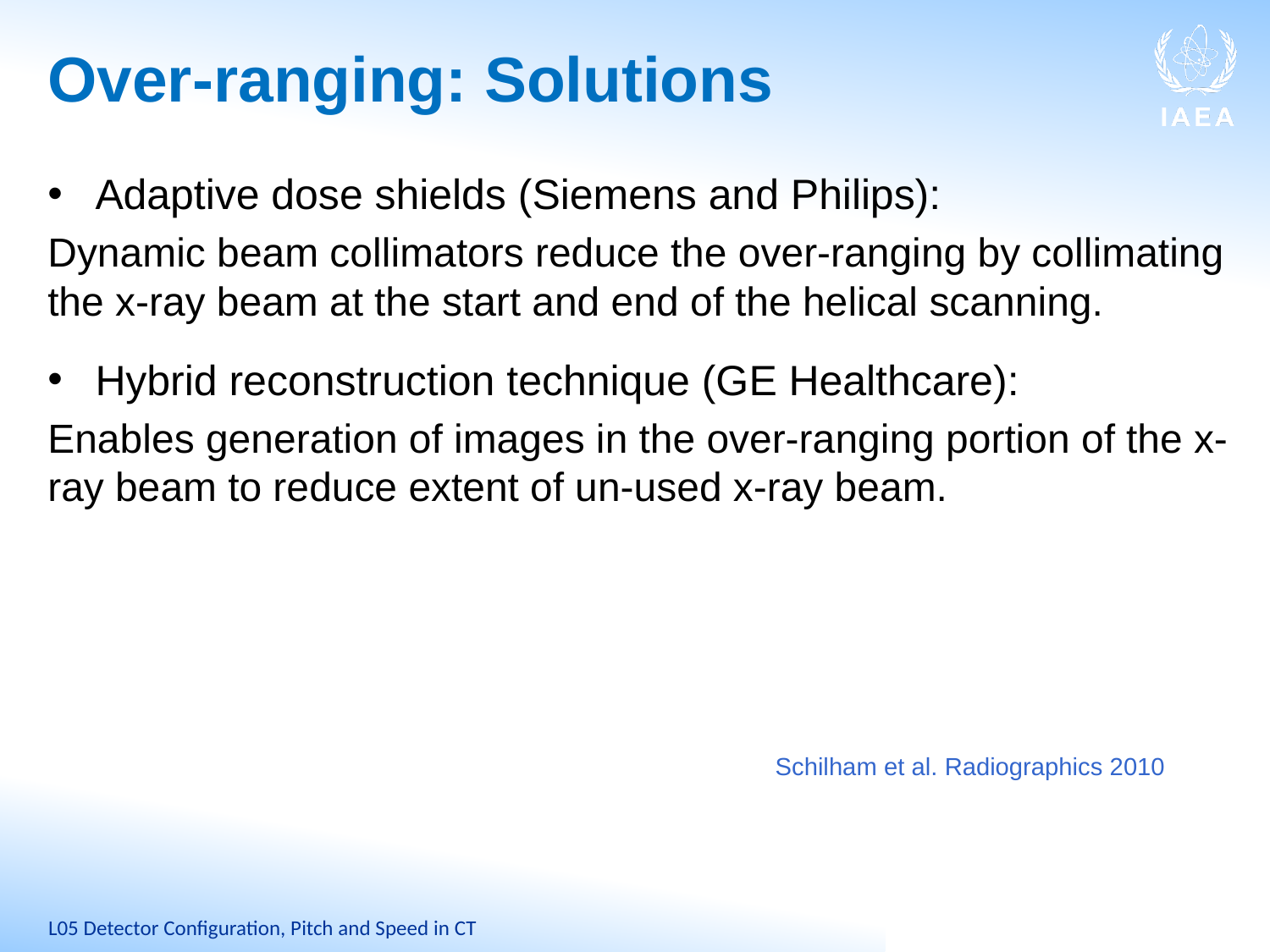

# Over-ranging: Solutions
Adaptive dose shields (Siemens and Philips):
Dynamic beam collimators reduce the over-ranging by collimating the x-ray beam at the start and end of the helical scanning.
Hybrid reconstruction technique (GE Healthcare):
Enables generation of images in the over-ranging portion of the x-ray beam to reduce extent of un-used x-ray beam.

Schilham et al. Radiographics 2010